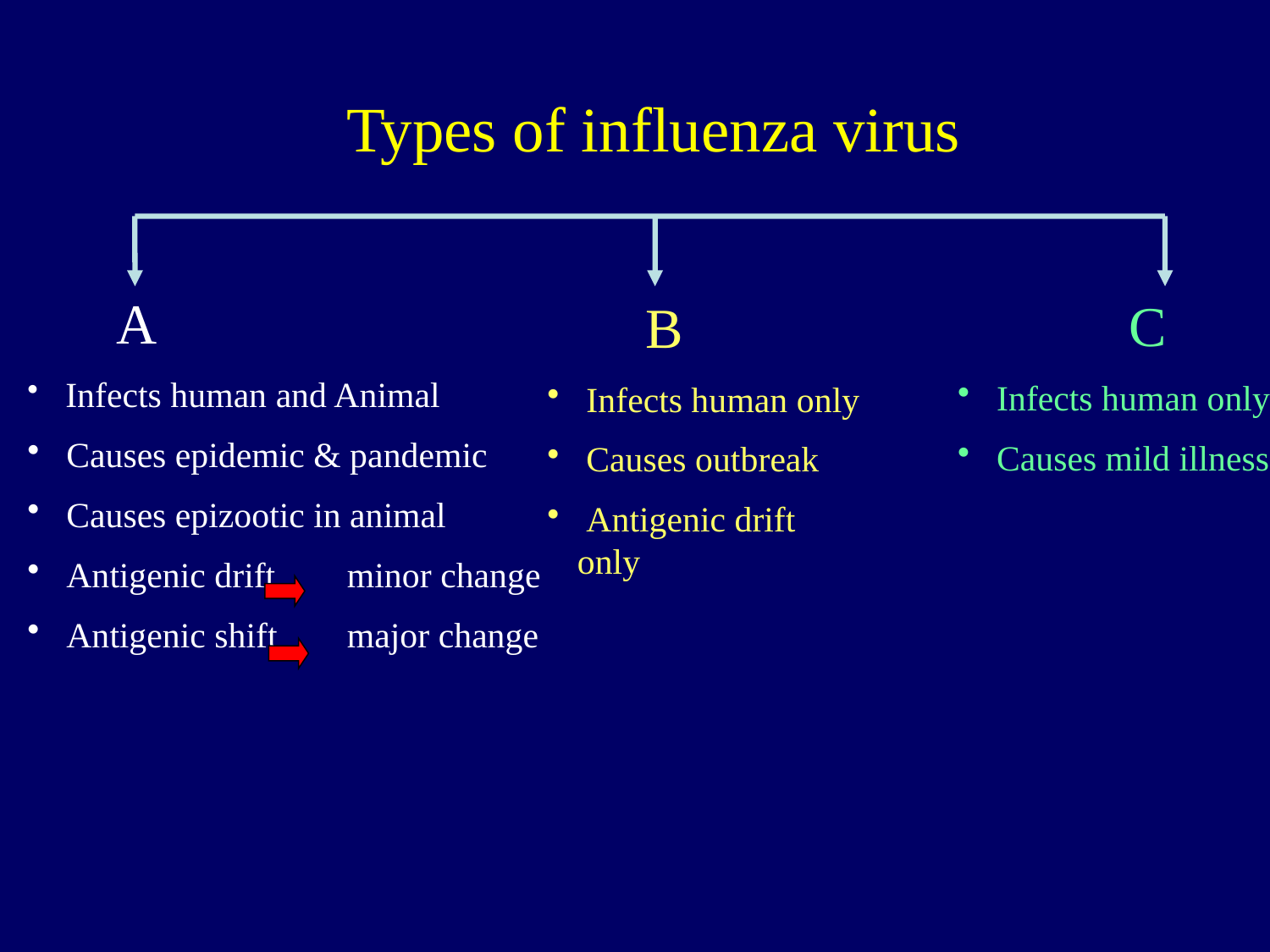

# Types of influenza virus

          A
 Infects human and Animal
 Causes epidemic & pandemic
 Causes epizootic in animal
 Antigenic drift 	    minor change
 Antigenic shift 	    major change
	     C
 Infects human only
 Causes mild illness
           B
 Infects human only
 Causes outbreak
 Antigenic drift only